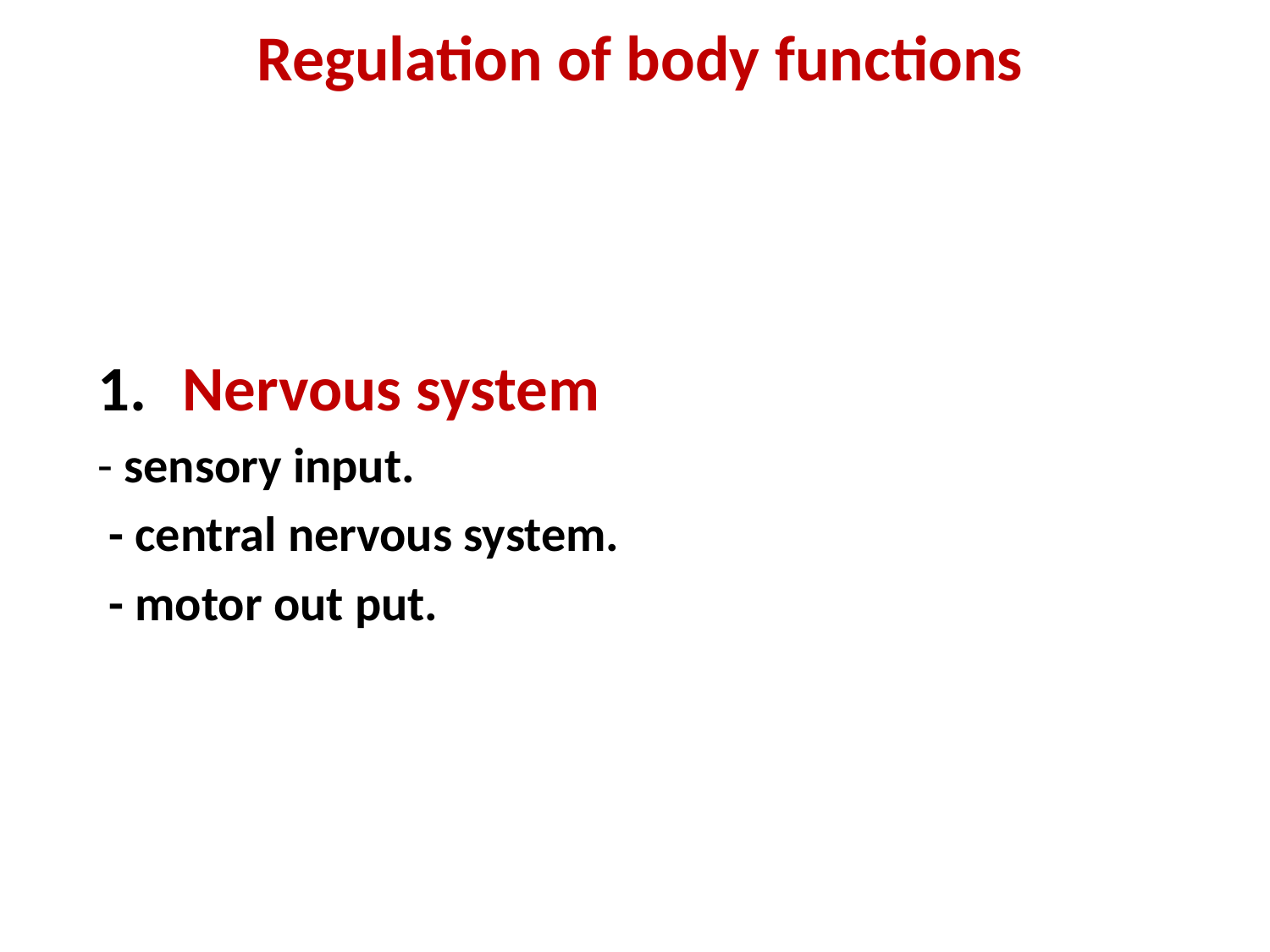

# Regulation of body functions

Nervous system
- sensory input.
 - central nervous system.
 - motor out put.